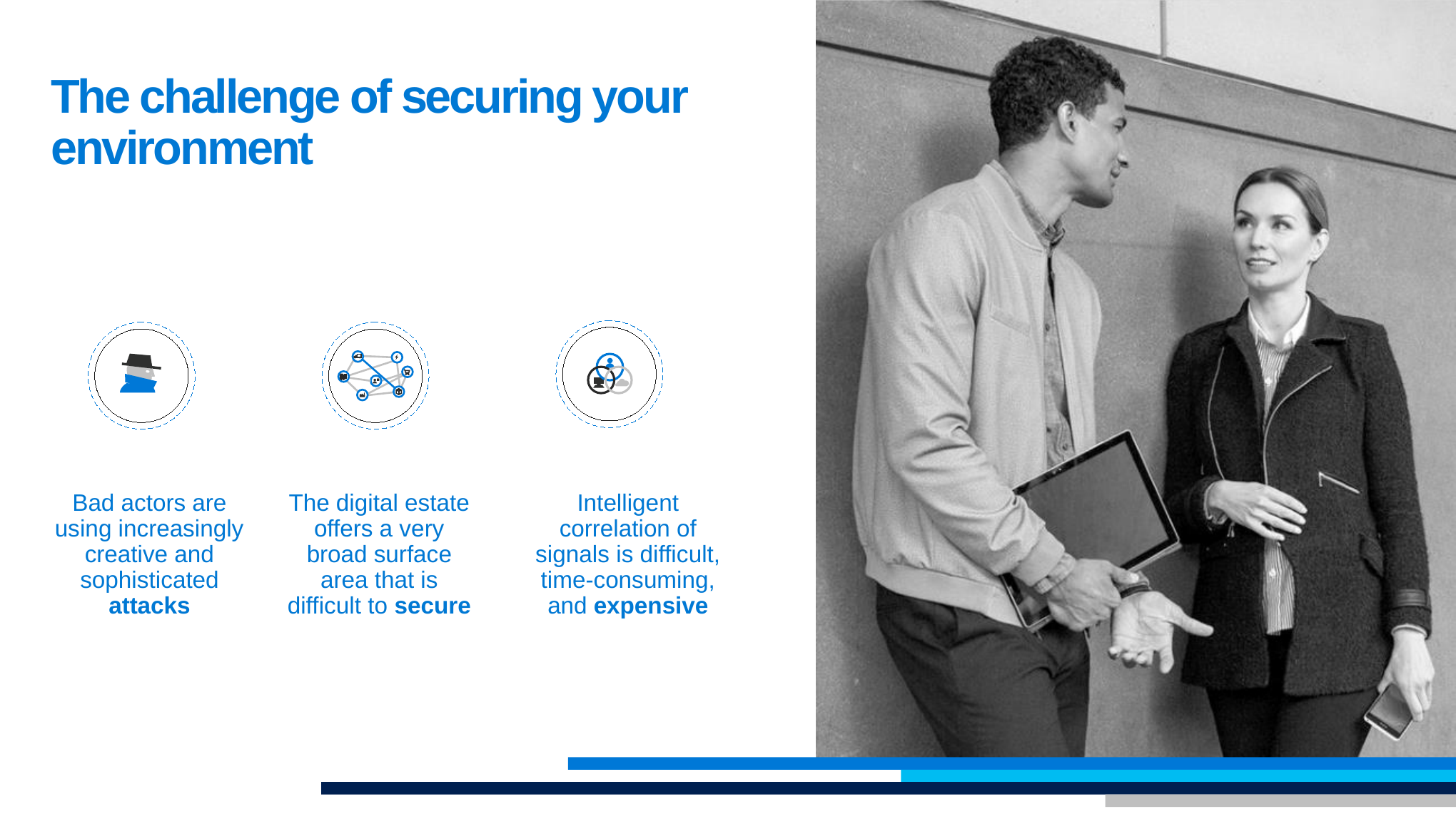

# The challenge of securing your environment

Bad actors are using increasingly creative and sophisticated attacks
The digital estate offers a very broad surface area that is difficult to secure
Intelligent correlation of signals is difficult, time-consuming, and expensive